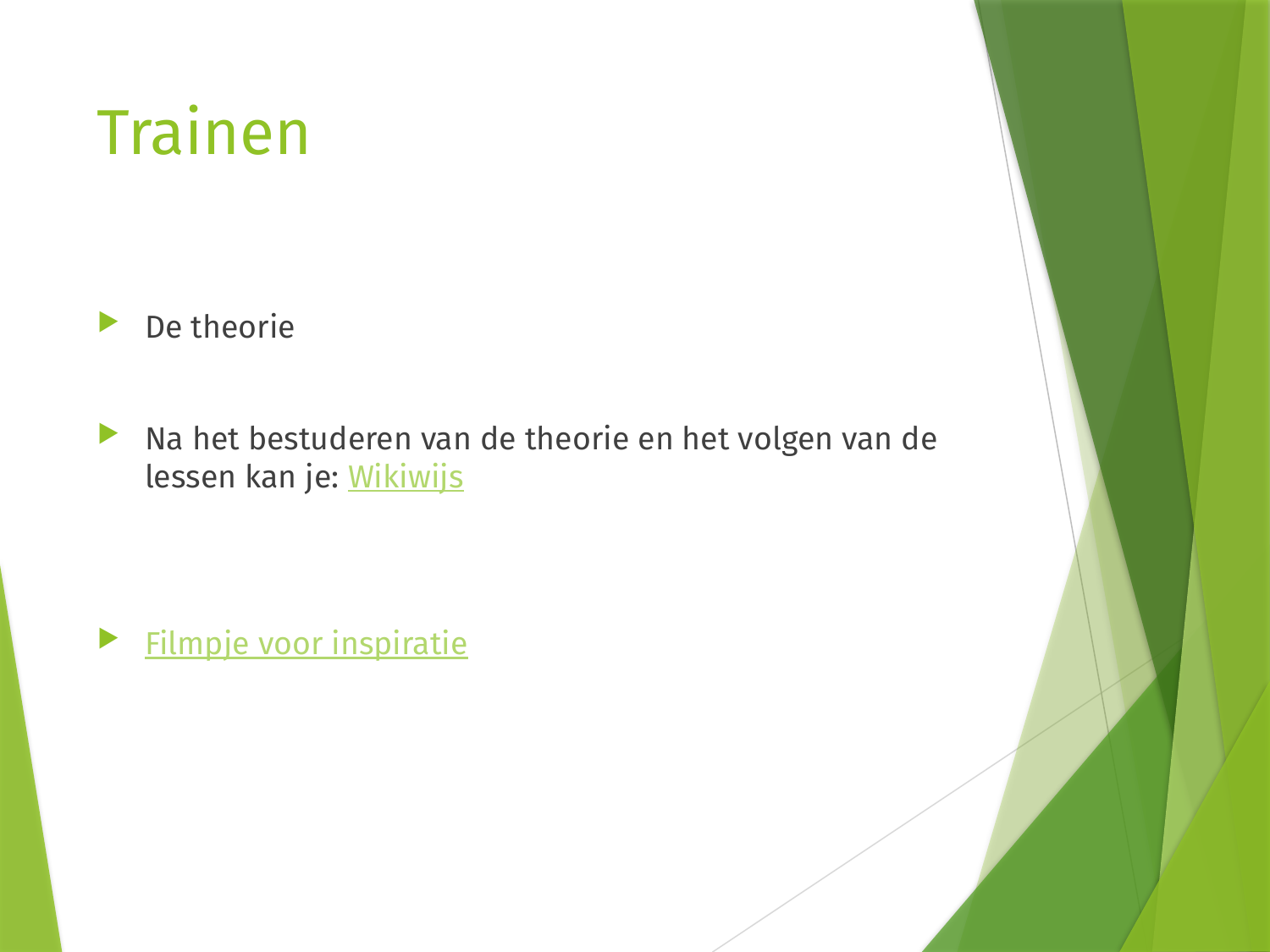

# Trainen
De theorie

Na het bestuderen van de theorie en het volgen van de lessen kan je: Wikiwijs

Filmpje voor inspiratie